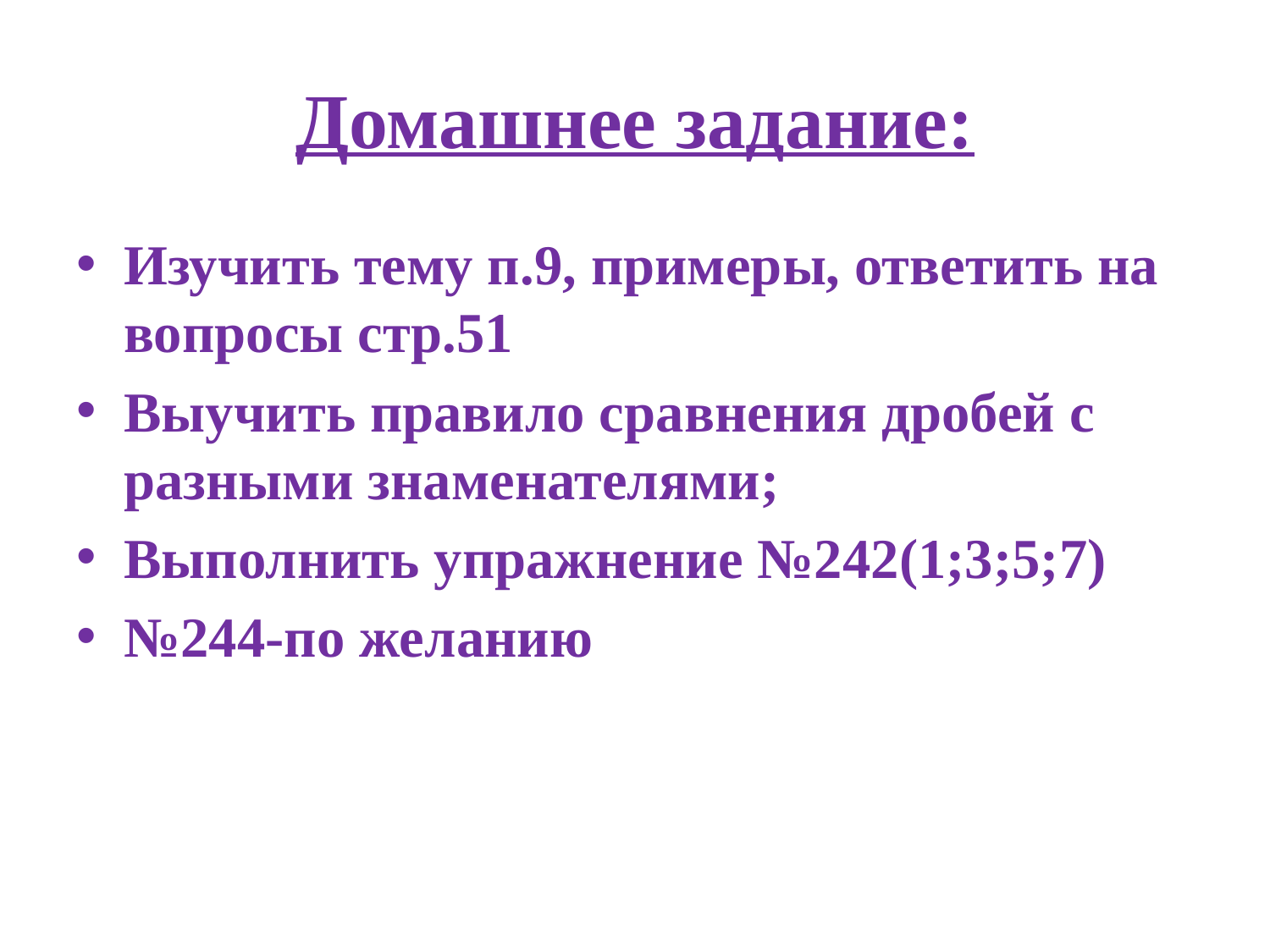

# Домашнее задание:
Изучить тему п.9, примеры, ответить на вопросы стр.51
Выучить правило сравнения дробей с разными знаменателями;
Выполнить упражнение №242(1;3;5;7)
№244-по желанию